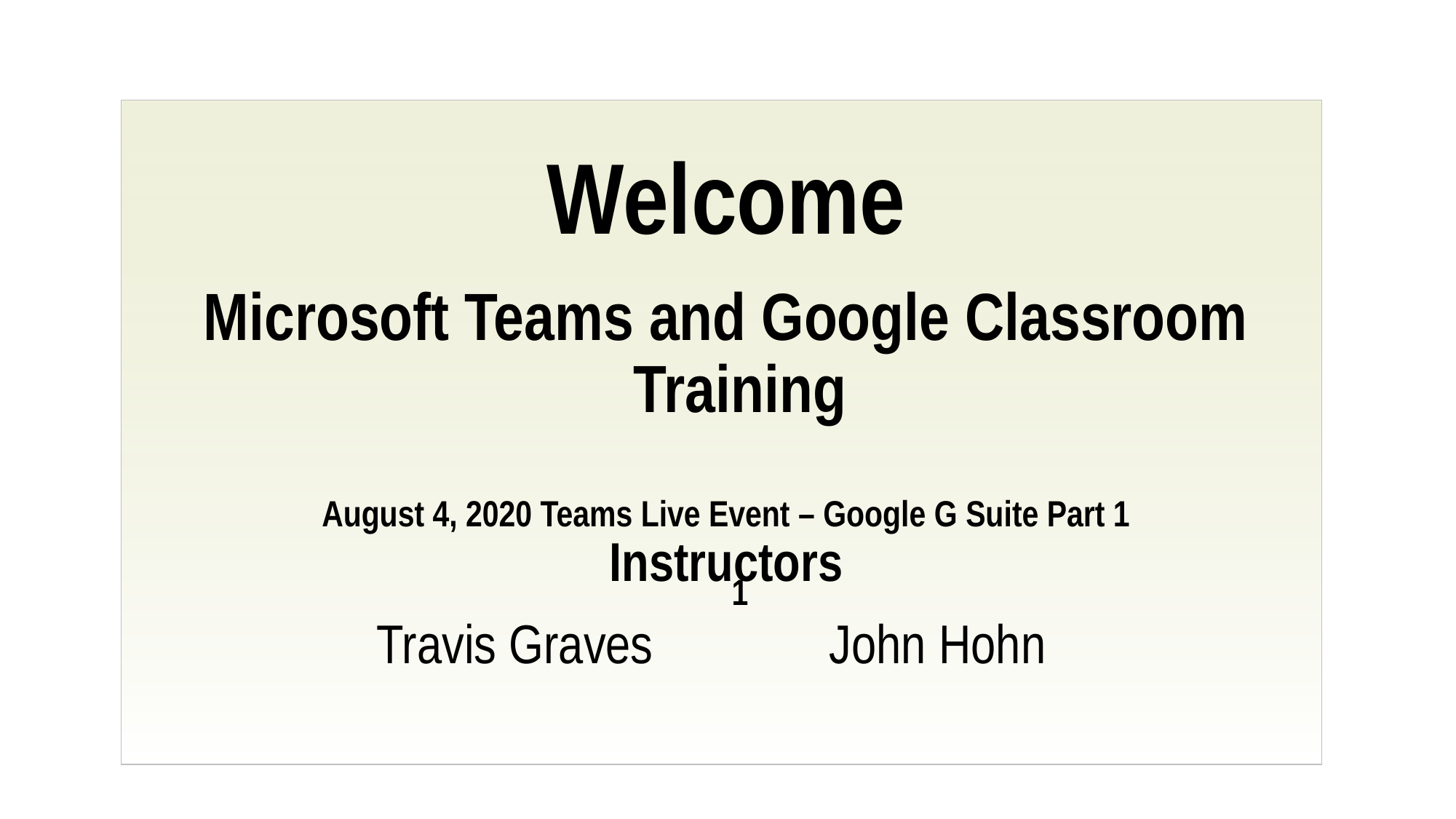

Welcome
Microsoft Teams and Google Classroom Training

August 4, 2020 Teams Live Event – Google G Suite Part 1
1
| Instructors |  |
| --- | --- |
| Travis Graves | John Hohn |